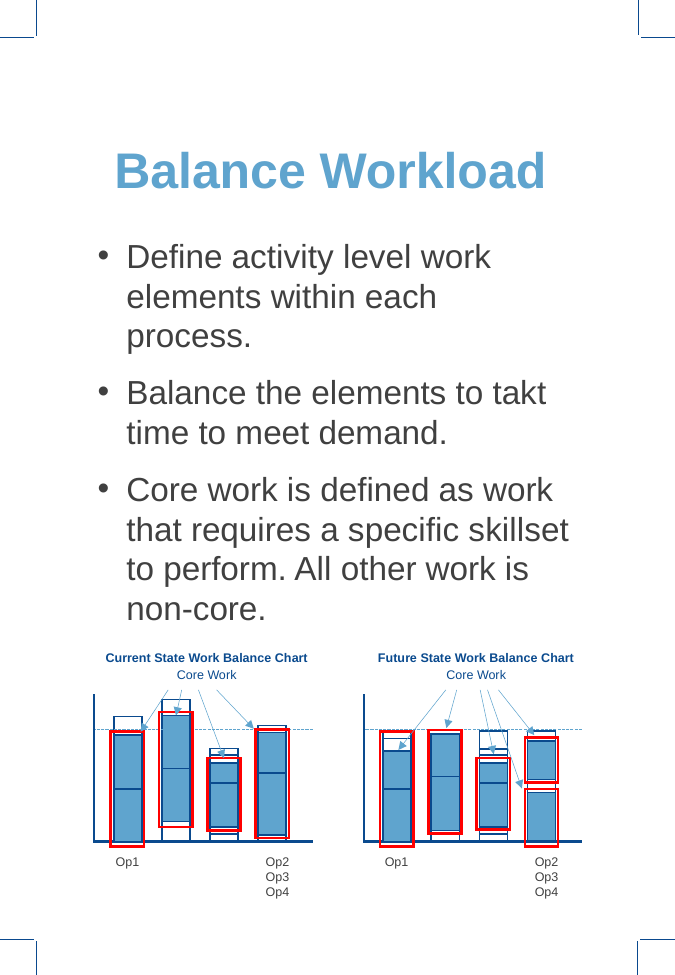

# Balance Workload
Define activity level work
elements within each process.
Balance the elements to takt time to meet demand.
Core work is defined as work that requires a specific skillset to perform. All other work is non-core.

Current State Work Balance Chart
Core Work
Future State Work Balance Chart
Core Work

Op1	Op2	Op3	Op4
Op1	Op2	Op3	Op4